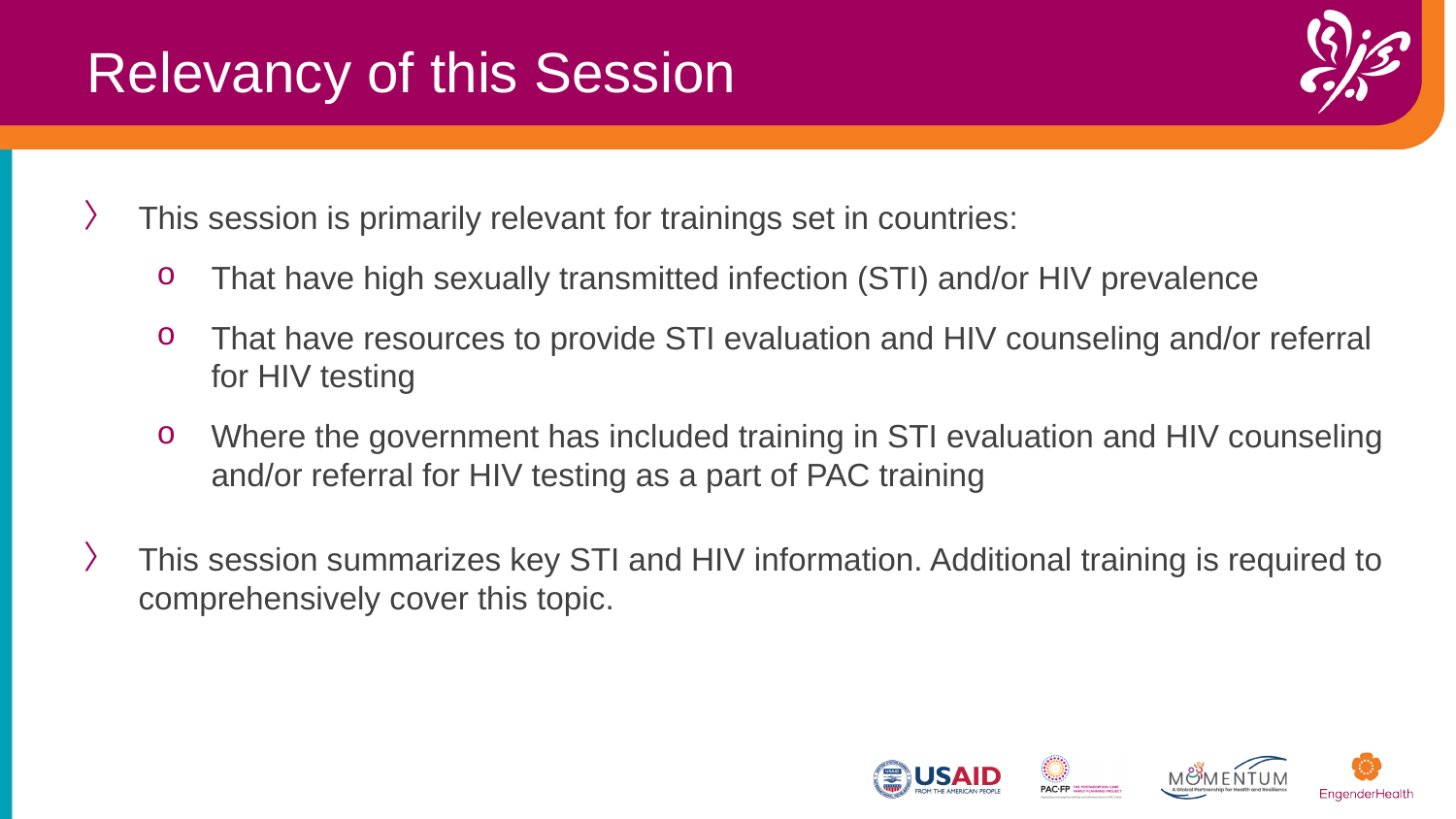

Relevancy of this Session
This session is primarily relevant for trainings set in countries:
That have high sexually transmitted infection (STI) and/or HIV prevalence
That have resources to provide STI evaluation and HIV counseling and/or referral for HIV testing
Where the government has included training in STI evaluation and HIV counseling and/or referral for HIV testing as a part of PAC training
This session summarizes key STI and HIV information. Additional training is required to comprehensively cover this topic.